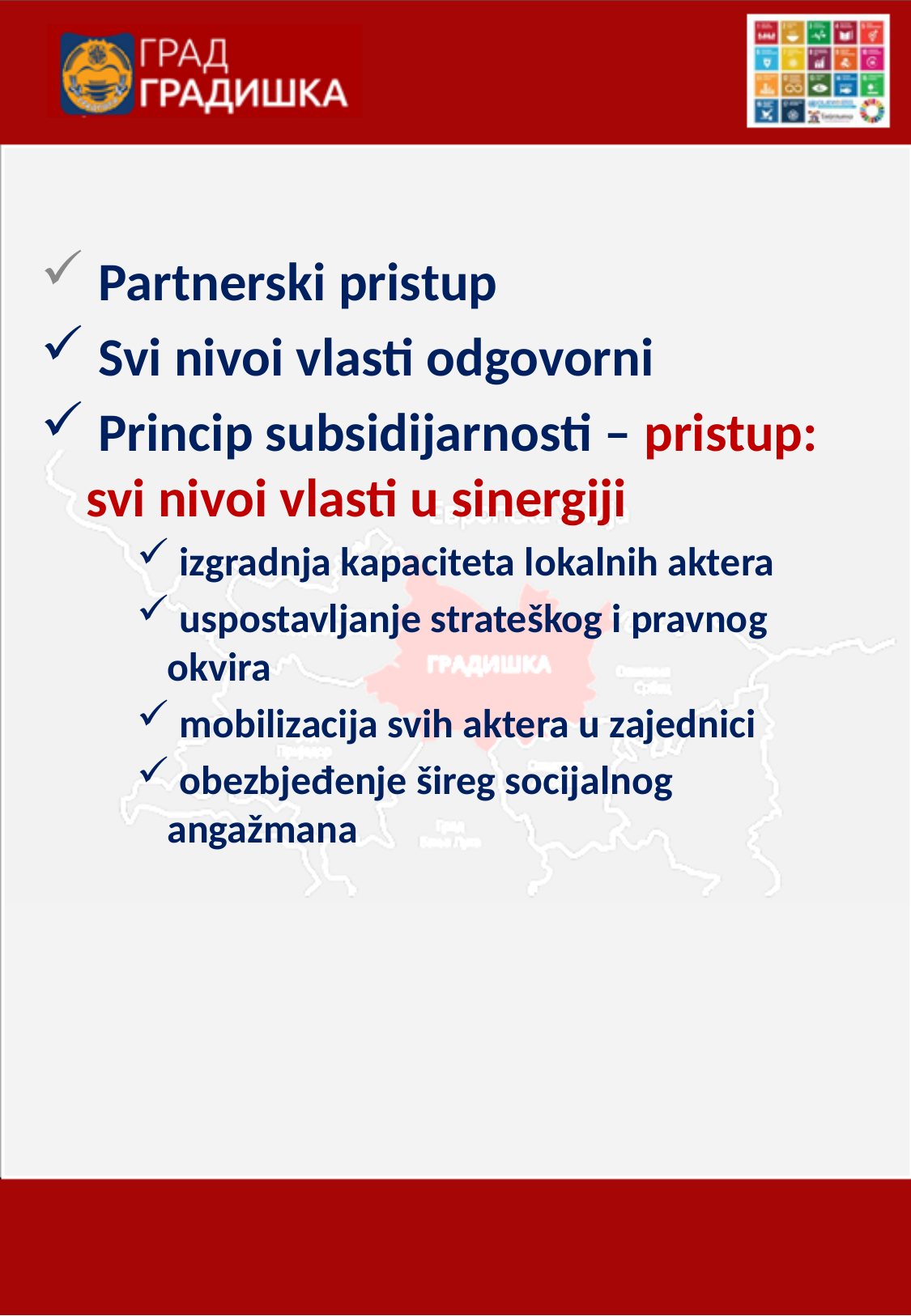

Partnerski pristup
 Svi nivoi vlasti odgovorni
 Princip subsidijarnosti – pristup: svi nivoi vlasti u sinergiji
 izgradnja kapaciteta lokalnih aktera
 uspostavljanje strateškog i pravnog okvira
 mobilizacija svih aktera u zajednici
 obezbjeđenje šireg socijalnog angažmana